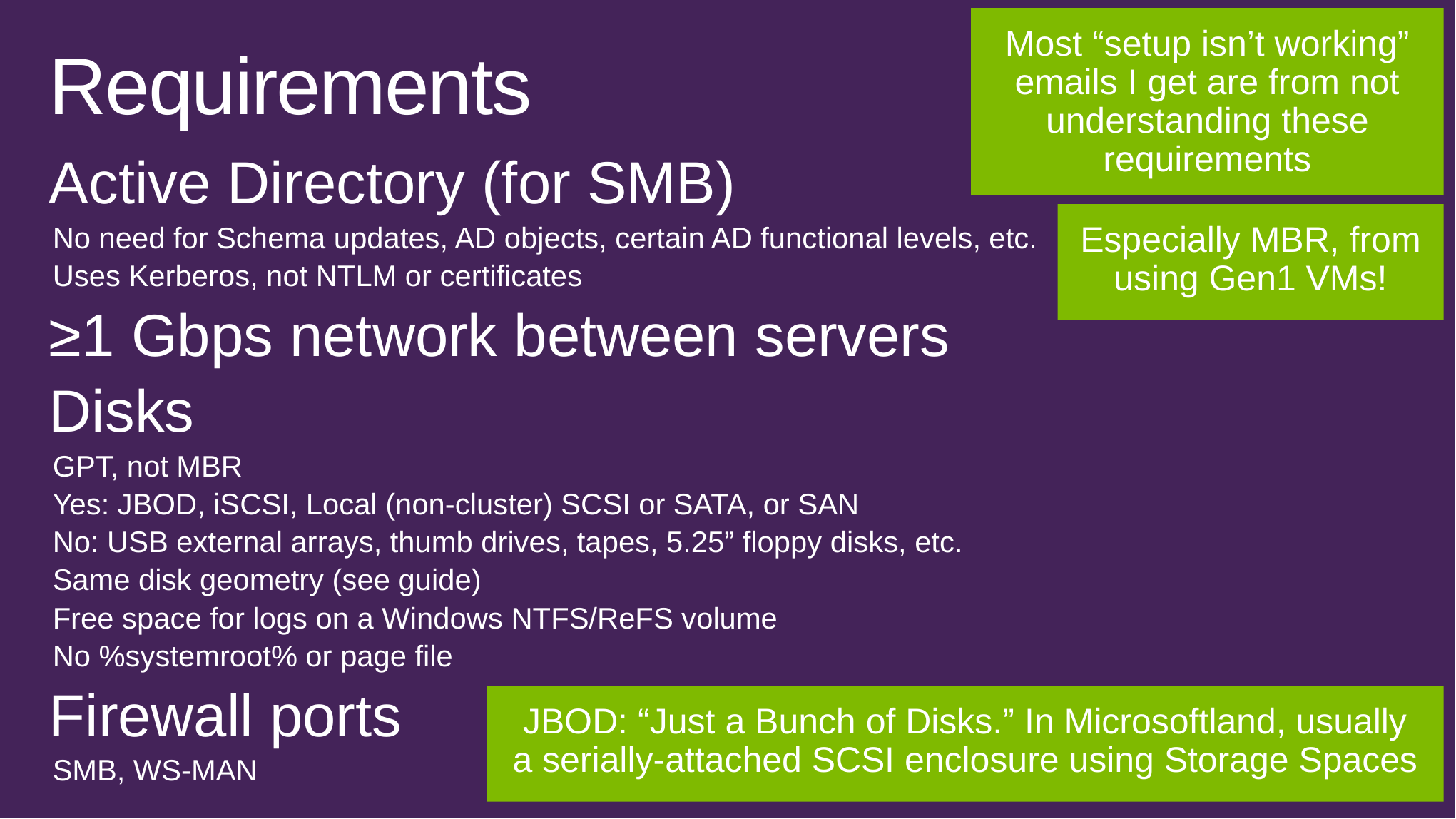

Most “setup isn’t working” emails I get are from not understanding these requirements
# Requirements
Active Directory (for SMB)
No need for Schema updates, AD objects, certain AD functional levels, etc.
Uses Kerberos, not NTLM or certificates
≥1 Gbps network between servers
Disks
GPT, not MBR
Yes: JBOD, iSCSI, Local (non-cluster) SCSI or SATA, or SAN
No: USB external arrays, thumb drives, tapes, 5.25” floppy disks, etc.
Same disk geometry (see guide)
Free space for logs on a Windows NTFS/ReFS volume
No %systemroot% or page file
Firewall ports
SMB, WS-MAN
Especially MBR, from using Gen1 VMs!
JBOD: “Just a Bunch of Disks.” In Microsoftland, usually a serially-attached SCSI enclosure using Storage Spaces